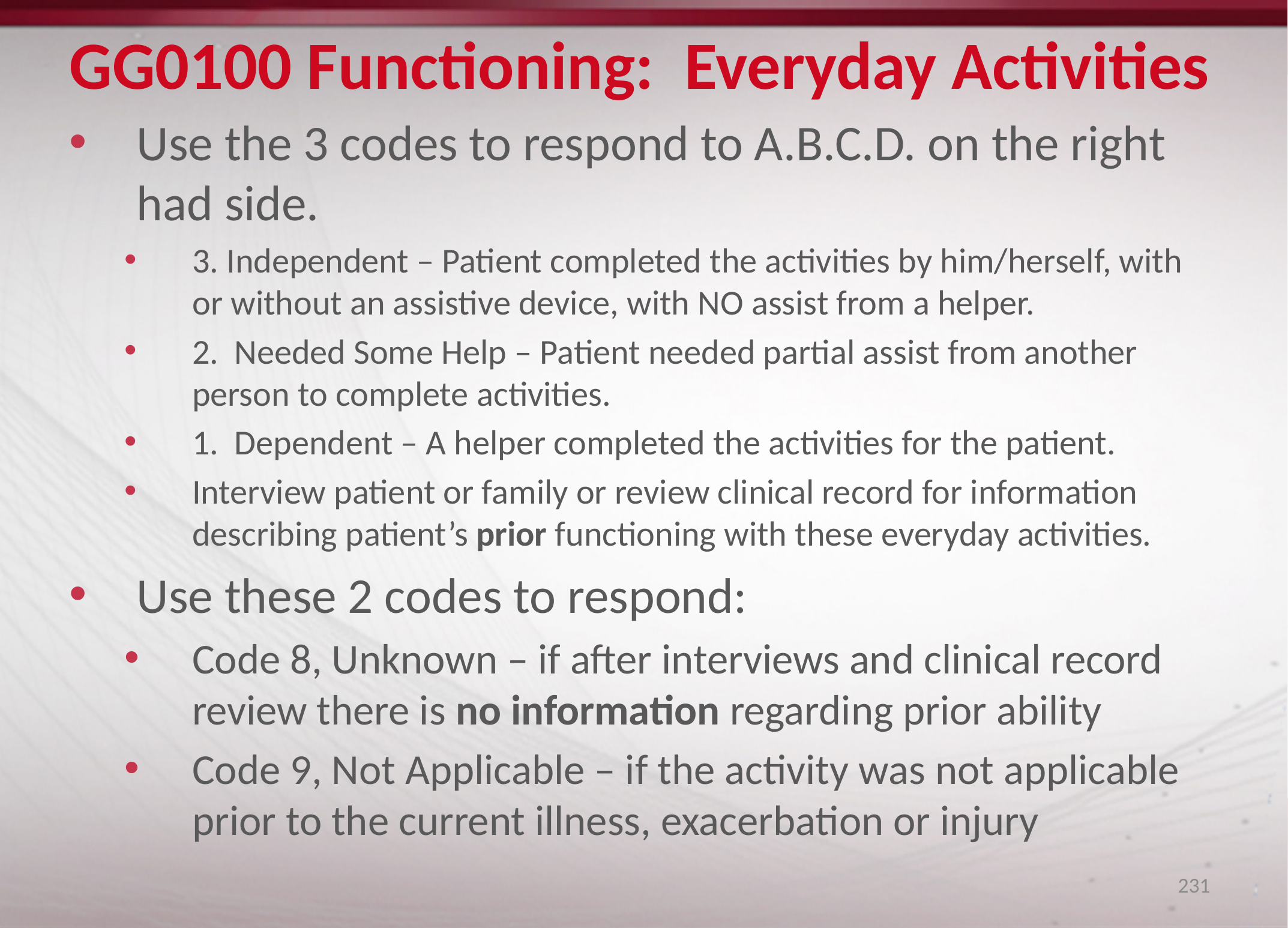

# GG0100 Functioning:  Everyday Activities
Use the 3 codes to respond to A.B.C.D. on the right had side.
3. Independent – Patient completed the activities by him/herself, with or without an assistive device, with NO assist from a helper.
2.  Needed Some Help – Patient needed partial assist from another person to complete activities.
1.  Dependent – A helper completed the activities for the patient.
Interview patient or family or review clinical record for information describing patient’s prior functioning with these everyday activities.
Use these 2 codes to respond:
Code 8, Unknown – if after interviews and clinical record review there is no information regarding prior ability
Code 9, Not Applicable – if the activity was not applicable prior to the current illness, exacerbation or injury
231